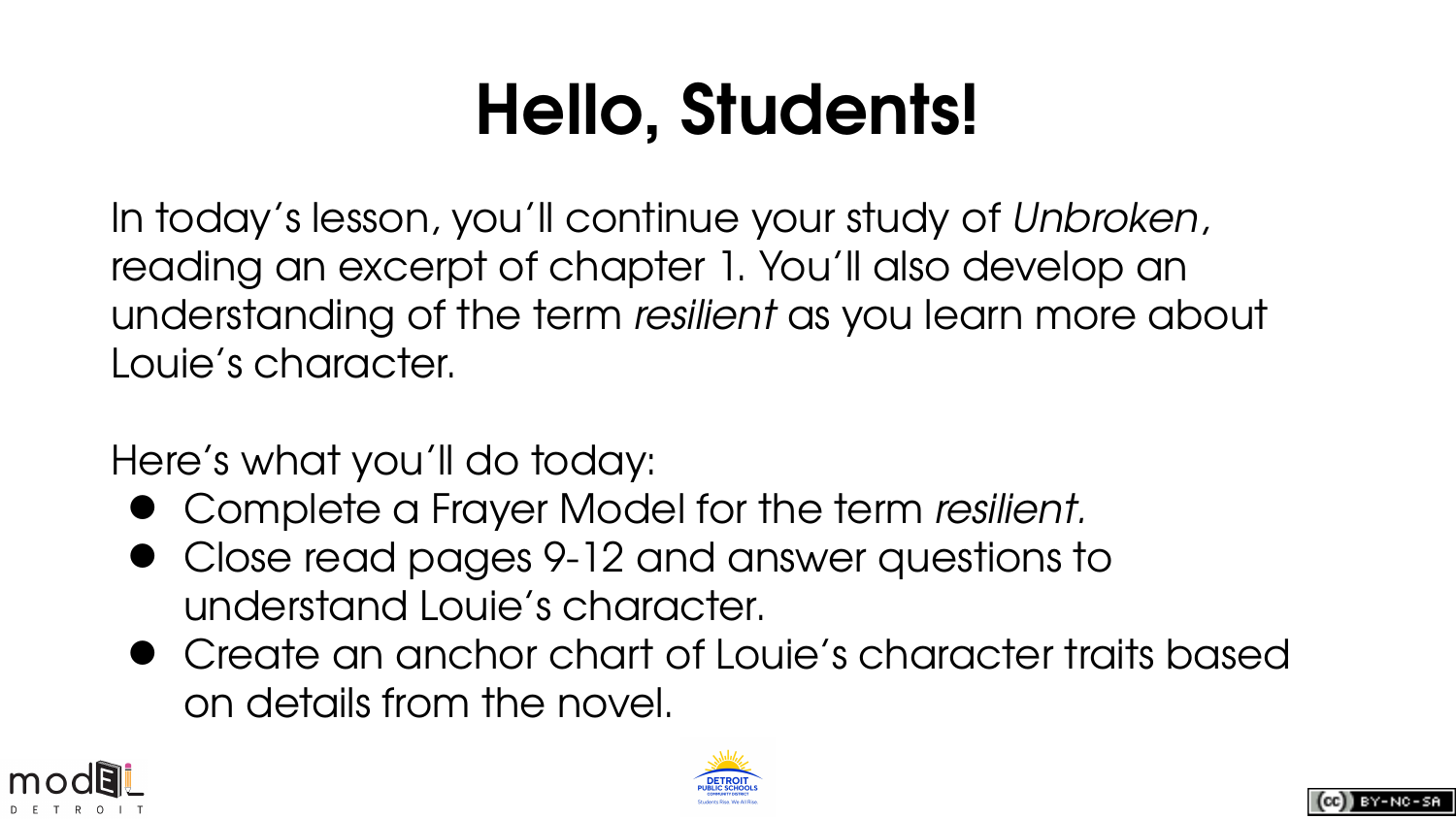

# Hello, Students!
In today’s lesson, you’ll continue your study of Unbroken, reading an excerpt of chapter 1. You’ll also develop an understanding of the term resilient as you learn more about Louie’s character.

Here’s what you’ll do today:
Complete a Frayer Model for the term resilient.
Close read pages 9-12 and answer questions to understand Louie’s character.
Create an anchor chart of Louie’s character traits based on details from the novel.